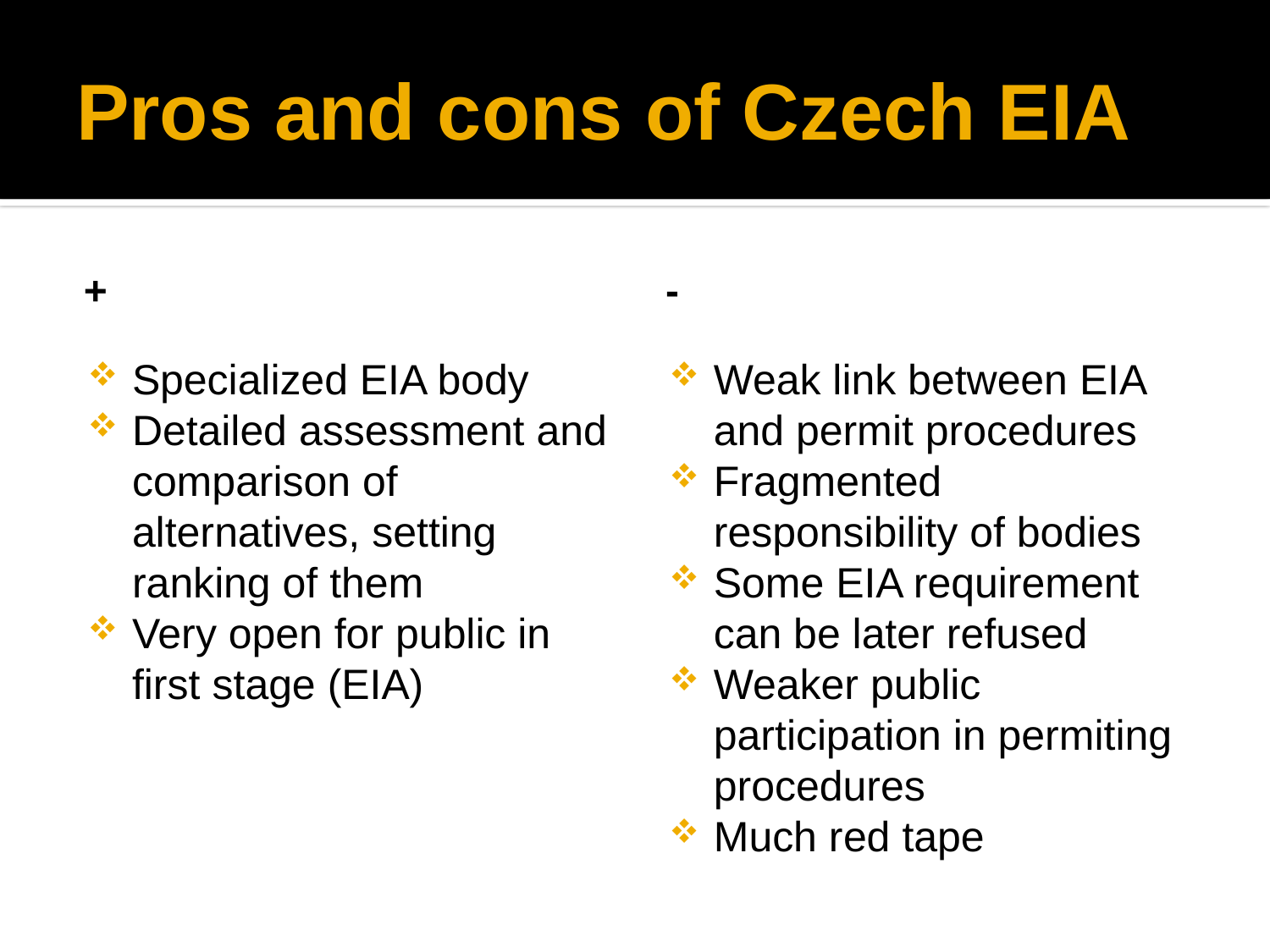

# Pros and cons of Czech EIA
+
-
Specialized EIA body
Detailed assessment and comparison of alternatives, setting ranking of them
Very open for public in first stage (EIA)

Weak link between EIA and permit procedures
Fragmented responsibility of bodies
Some EIA requirement can be later refused
Weaker public participation in permiting procedures
Much red tape